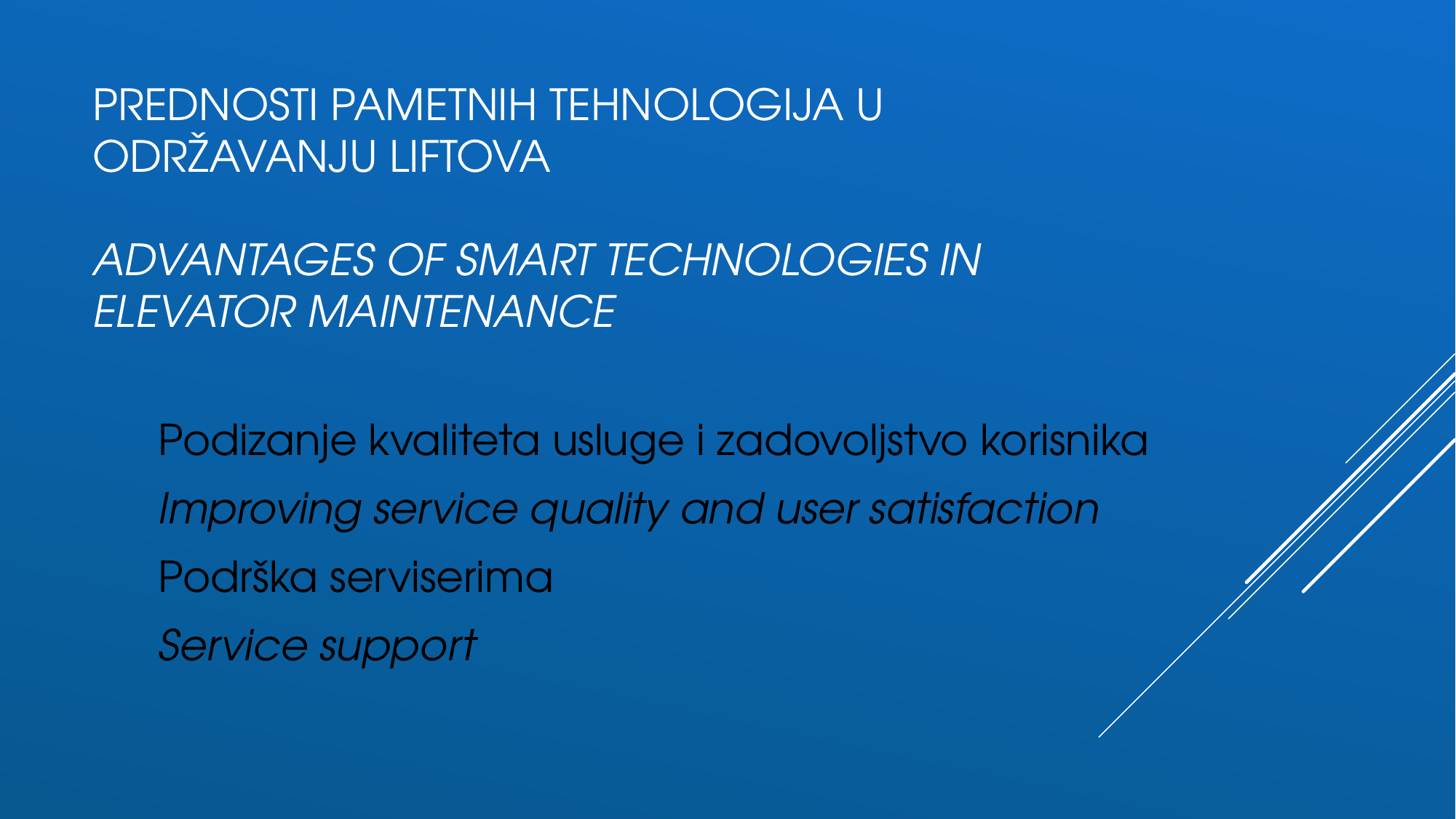

# prednosti pametnih tehnologija u održavanju liftova advantages of smart technologies in elevator maintenance
Podizanje kvaliteta usluge i zadovoljstvo korisnika
Improving service quality and user satisfaction
Podrška serviserima
Service support